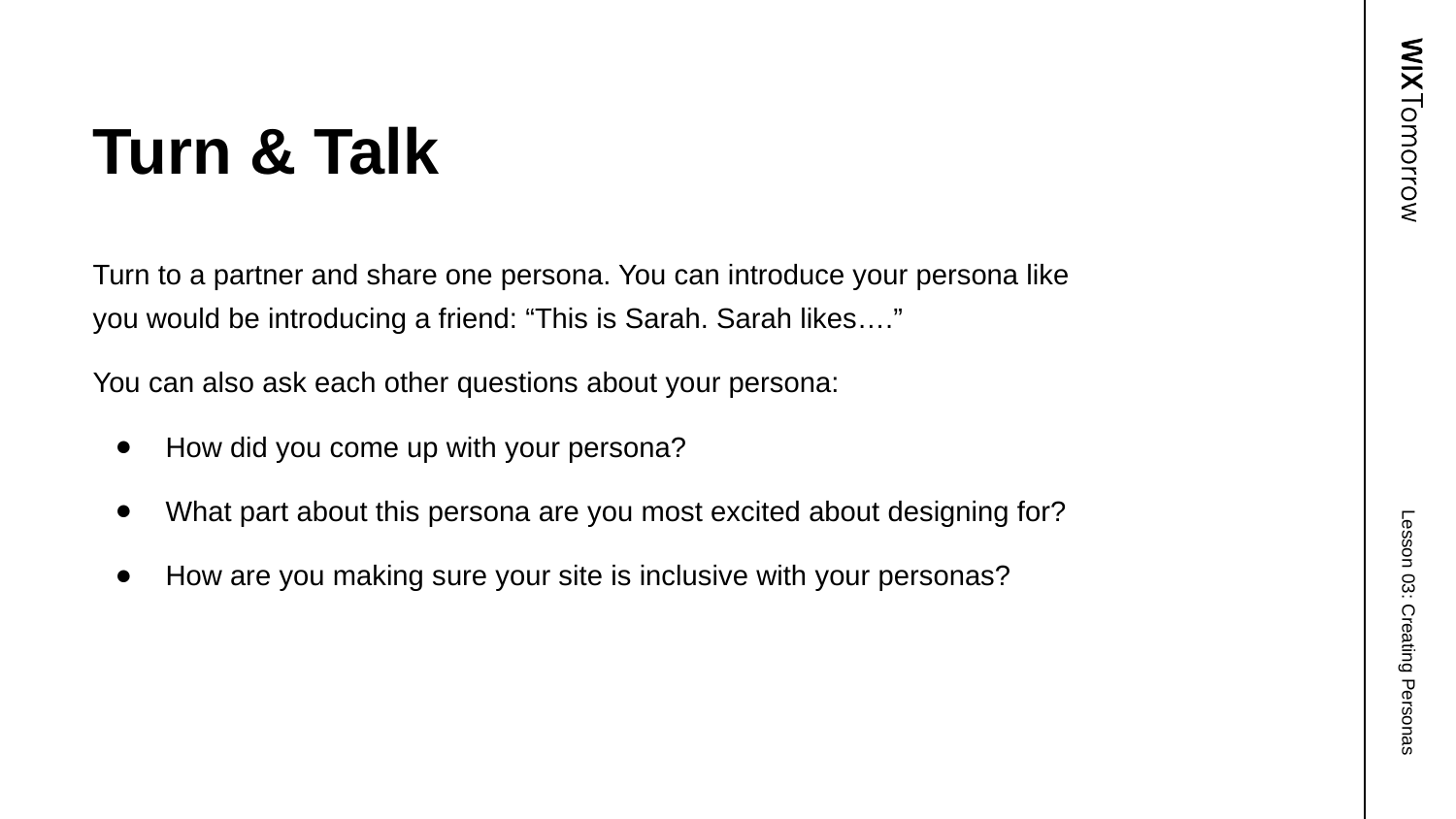

# Turn & Talk
Turn to a partner and share one persona. You can introduce your persona like you would be introducing a friend: “This is Sarah. Sarah likes….”
You can also ask each other questions about your persona:
How did you come up with your persona?
What part about this persona are you most excited about designing for?
How are you making sure your site is inclusive with your personas?